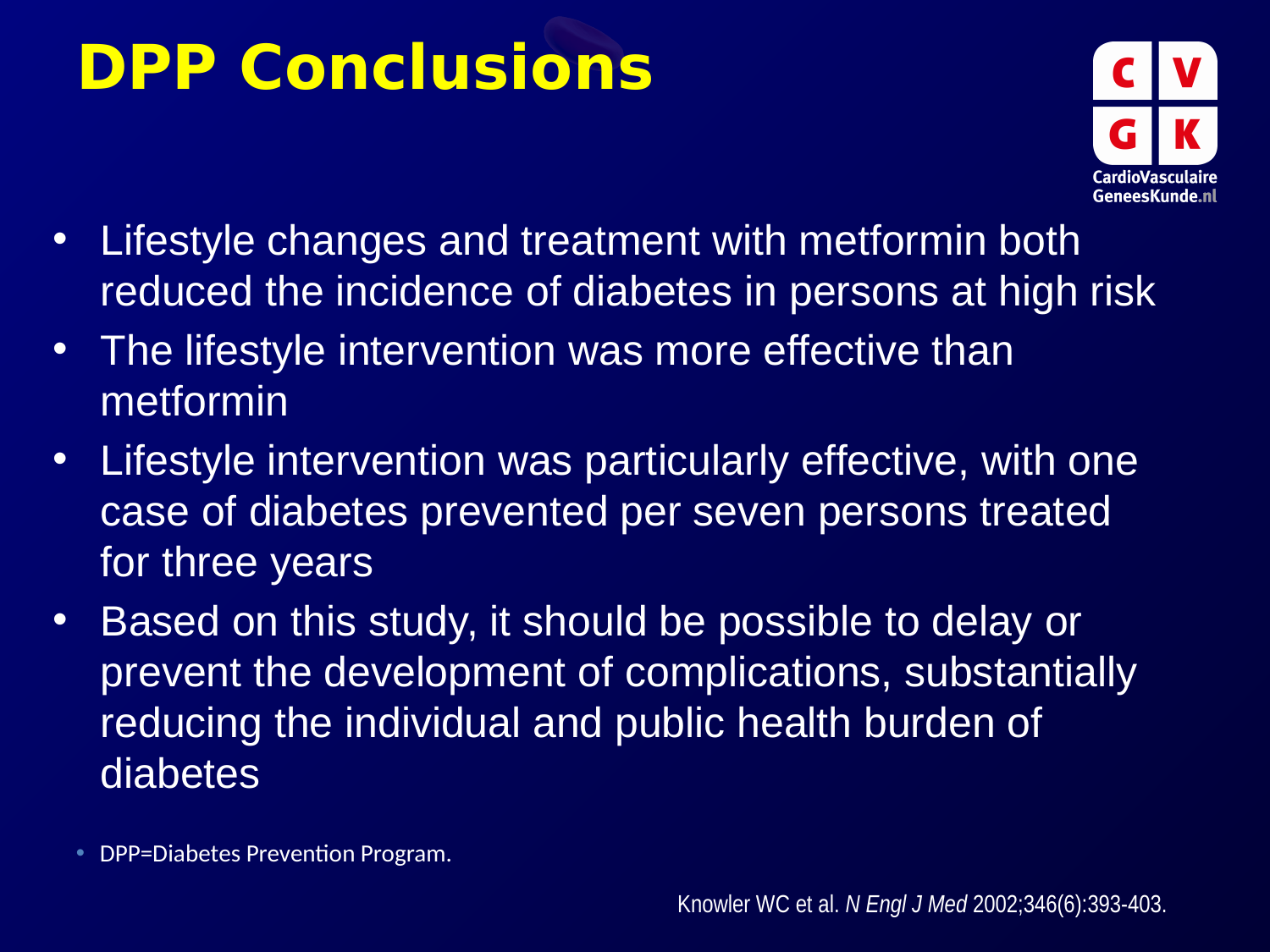

# DPP Conclusions
Lifestyle changes and treatment with metformin both reduced the incidence of diabetes in persons at high risk
The lifestyle intervention was more effective than metformin
Lifestyle intervention was particularly effective, with one case of diabetes prevented per seven persons treated for three years
Based on this study, it should be possible to delay or prevent the development of complications, substantially reducing the individual and public health burden of diabetes
DPP=Diabetes Prevention Program.
Knowler WC et al. N Engl J Med 2002;346(6):393-403.